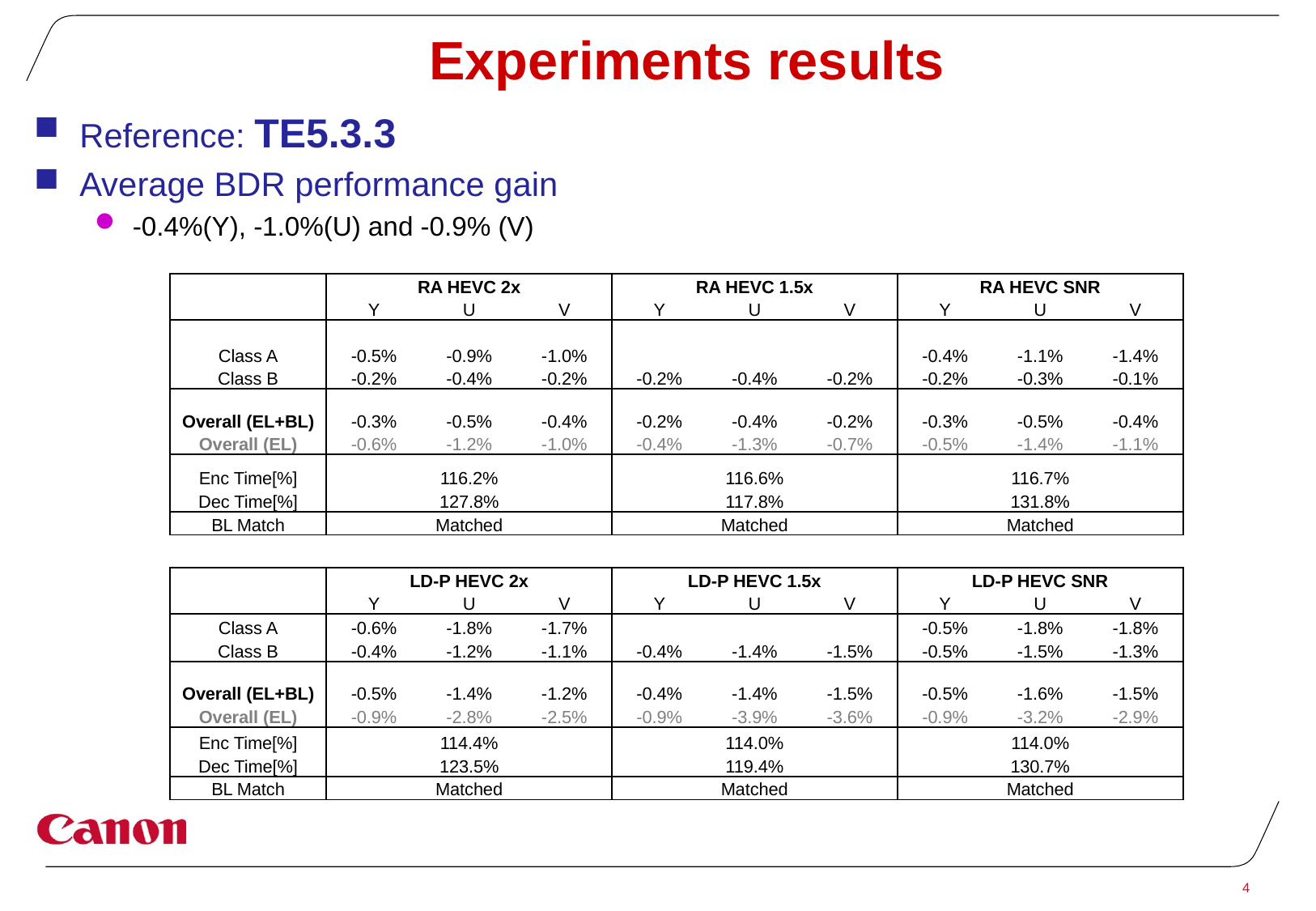

# Experiments results
Reference: TE5.3.3
Average BDR performance gain
-0.4%(Y), -1.0%(U) and -0.9% (V)

|  | RA HEVC 2x |  |  | RA HEVC 1.5x |  |  | RA HEVC SNR |  |  |
| --- | --- | --- | --- | --- | --- | --- | --- | --- | --- |
|  | Y | U | V | Y | U | V | Y | U | V |
| Class A | -0.5% | -0.9% | -1.0% |  |  |  | -0.4% | -1.1% | -1.4% |
| Class B | -0.2% | -0.4% | -0.2% | -0.2% | -0.4% | -0.2% | -0.2% | -0.3% | -0.1% |
| Overall (EL+BL) | -0.3% | -0.5% | -0.4% | -0.2% | -0.4% | -0.2% | -0.3% | -0.5% | -0.4% |
| Overall (EL) | -0.6% | -1.2% | -1.0% | -0.4% | -1.3% | -0.7% | -0.5% | -1.4% | -1.1% |
| Enc Time[%] | 116.2% |  |  | 116.6% |  |  | 116.7% |  |  |
| Dec Time[%] | 127.8% |  |  | 117.8% |  |  | 131.8% |  |  |
| BL Match | Matched |  |  | Matched |  |  | Matched |  |  |
|  |  |  |  |  |  |  |  |  |  |
|  | LD-P HEVC 2x |  |  | LD-P HEVC 1.5x |  |  | LD-P HEVC SNR |  |  |
|  | Y | U | V | Y | U | V | Y | U | V |
| Class A | -0.6% | -1.8% | -1.7% |  |  |  | -0.5% | -1.8% | -1.8% |
| Class B | -0.4% | -1.2% | -1.1% | -0.4% | -1.4% | -1.5% | -0.5% | -1.5% | -1.3% |
| Overall (EL+BL) | -0.5% | -1.4% | -1.2% | -0.4% | -1.4% | -1.5% | -0.5% | -1.6% | -1.5% |
| Overall (EL) | -0.9% | -2.8% | -2.5% | -0.9% | -3.9% | -3.6% | -0.9% | -3.2% | -2.9% |
| Enc Time[%] | 114.4% |  |  | 114.0% |  |  | 114.0% |  |  |
| Dec Time[%] | 123.5% |  |  | 119.4% |  |  | 130.7% |  |  |
| BL Match | Matched |  |  | Matched |  |  | Matched |  |  |
4